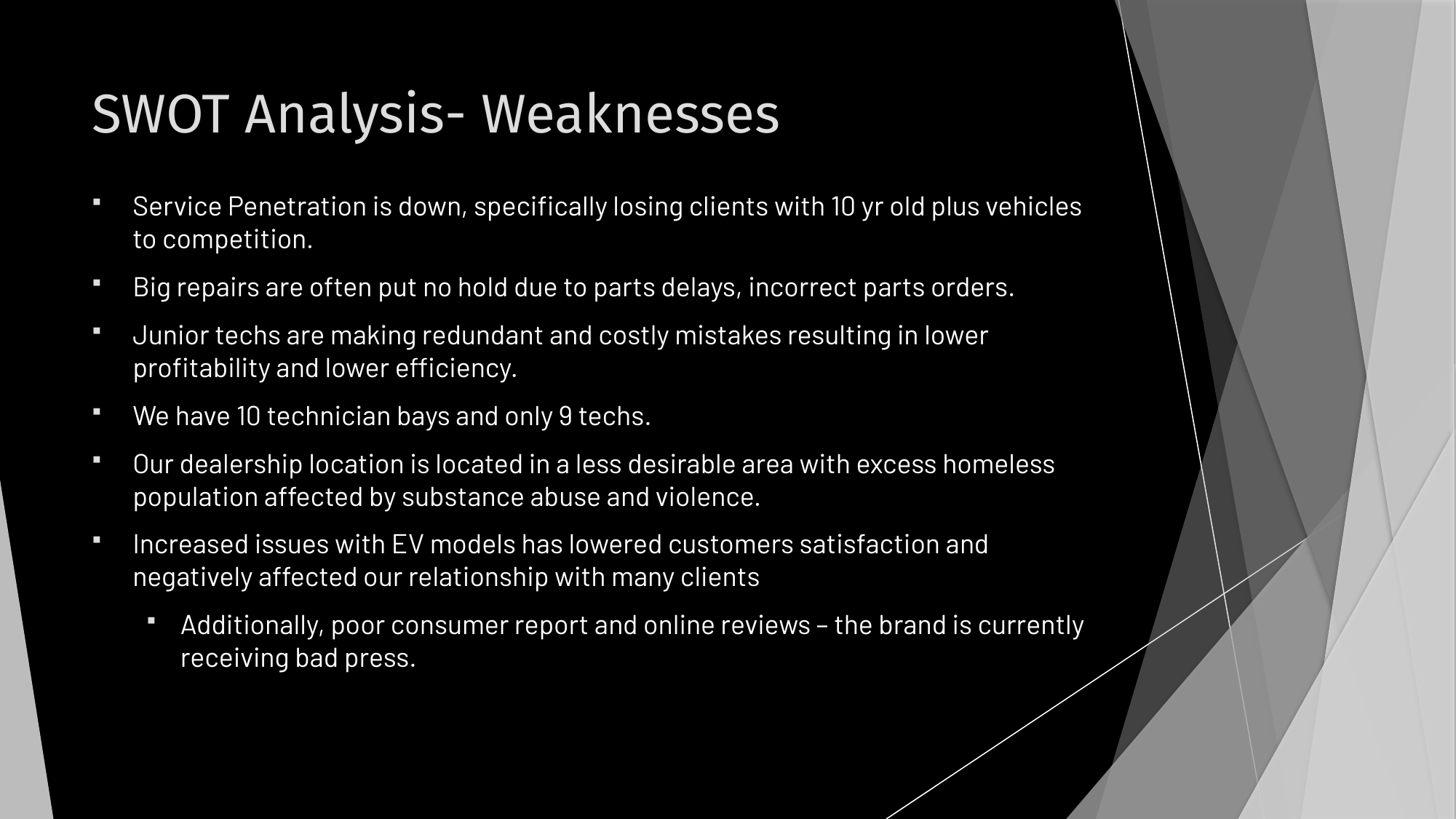

# SWOT Analysis- Weaknesses
Service Penetration is down, specifically losing clients with 10 yr old plus vehicles to competition.
Big repairs are often put no hold due to parts delays, incorrect parts orders.
Junior techs are making redundant and costly mistakes resulting in lower profitability and lower efficiency.
We have 10 technician bays and only 9 techs.
Our dealership location is located in a less desirable area with excess homeless population affected by substance abuse and violence.
Increased issues with EV models has lowered customers satisfaction and negatively affected our relationship with many clients
Additionally, poor consumer report and online reviews – the brand is currently receiving bad press.